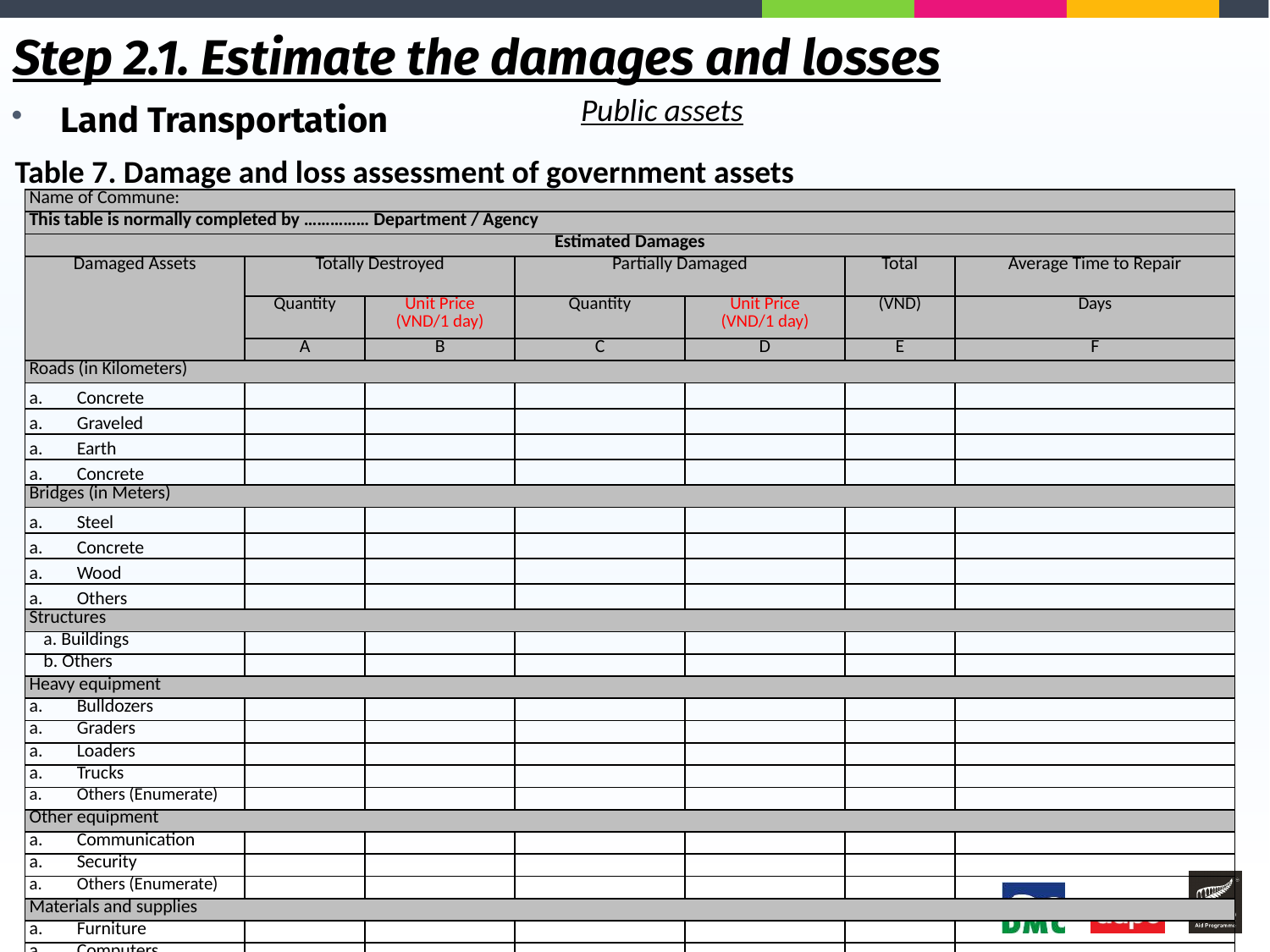

Step 2.1. Estimate the damages and losses
Public assets
Land Transportation

Table 7. Damage and loss assessment of government assets
| Name of Commune: |  |  |  |  |  |  |
| --- | --- | --- | --- | --- | --- | --- |
| This table is normally completed by …………… Department / Agency |  |  |  |  |  |  |
| Estimated Damages |  |  |  |  |  |  |
| Damaged Assets | Totally Destroyed |  | Partially Damaged |  | Total | Average Time to Repair |
|  | Quantity | Unit Price (VND/1 day) | Quantity | Unit Price (VND/1 day) | (VND) | Days |
|  | A | B | C | D | E | F |
| Roads (in Kilometers) |  |  |  |  |  |  |
| Concrete |  |  |  |  |  |  |
| Graveled |  |  |  |  |  |  |
| Earth |  |  |  |  |  |  |
| Concrete |  |  |  |  |  |  |
| Bridges (in Meters) |  |  |  |  |  |  |
| Steel |  |  |  |  |  |  |
| Concrete |  |  |  |  |  |  |
| Wood |  |  |  |  |  |  |
| Others |  |  |  |  |  |  |
| Structures |  |  |  |  |  |  |
| a. Buildings |  |  |  |  |  |  |
| b. Others |  |  |  |  |  |  |
| Heavy equipment |  |  |  |  |  |  |
| Bulldozers |  |  |  |  |  |  |
| Graders |  |  |  |  |  |  |
| Loaders |  |  |  |  |  |  |
| Trucks |  |  |  |  |  |  |
| Others (Enumerate) |  |  |  |  |  |  |
| Other equipment |  |  |  |  |  |  |
| Communication |  |  |  |  |  |  |
| Security |  |  |  |  |  |  |
| Others (Enumerate) |  |  |  |  |  |  |
| Materials and supplies |  |  |  |  |  |  |
| Furniture |  |  |  |  |  |  |
| Computers |  |  |  |  |  |  |
| Others (Enumerate) |  |  |  |  |  |  |
| Cars |  |  |  |  |  |  |
| Motorcycles |  |  |  |  |  |  |
| Bicycles |  |  |  |  |  |  |
| Taxis |  |  |  |  |  |  |
| Busses |  |  |  |  |  |  |
| Trucks |  |  |  |  |  |  |
| Others |  |  |  |  |  |  |
| TOTAL |  |  |  |  |  |  |